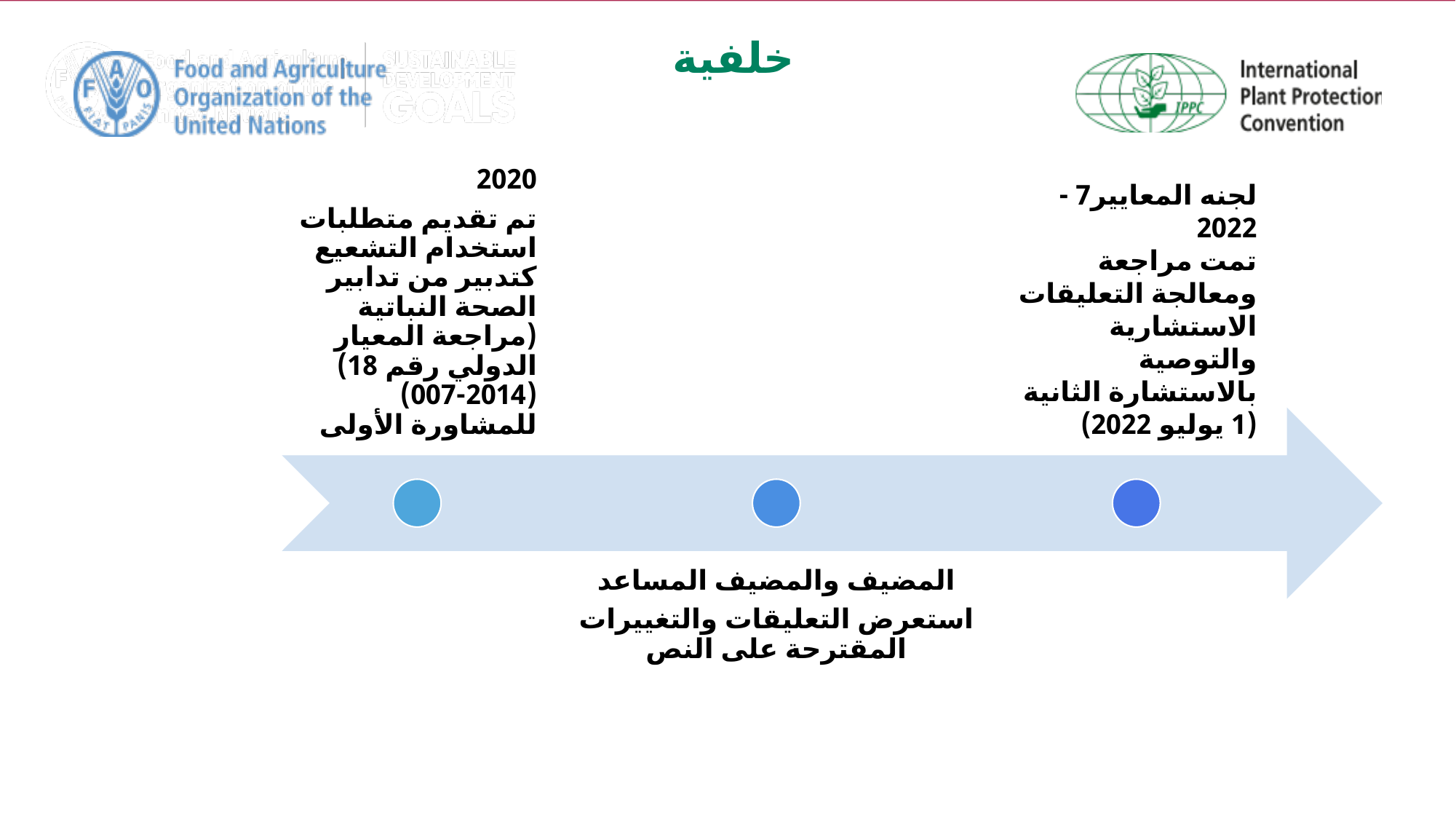

# خلفية
2020
تم تقديم متطلبات استخدام التشعيع كتدبير من تدابير الصحة النباتية (مراجعة المعيار الدولي رقم 18) (2014-007) للمشاورة الأولى
المضيف والمضيف المساعد
استعرض التعليقات والتغييرات المقترحة على النص
لجنه المعاییر7 -2022
تمت مراجعة ومعالجة التعليقات الاستشارية والتوصية بالاستشارة الثانية (1 يوليو 2022)